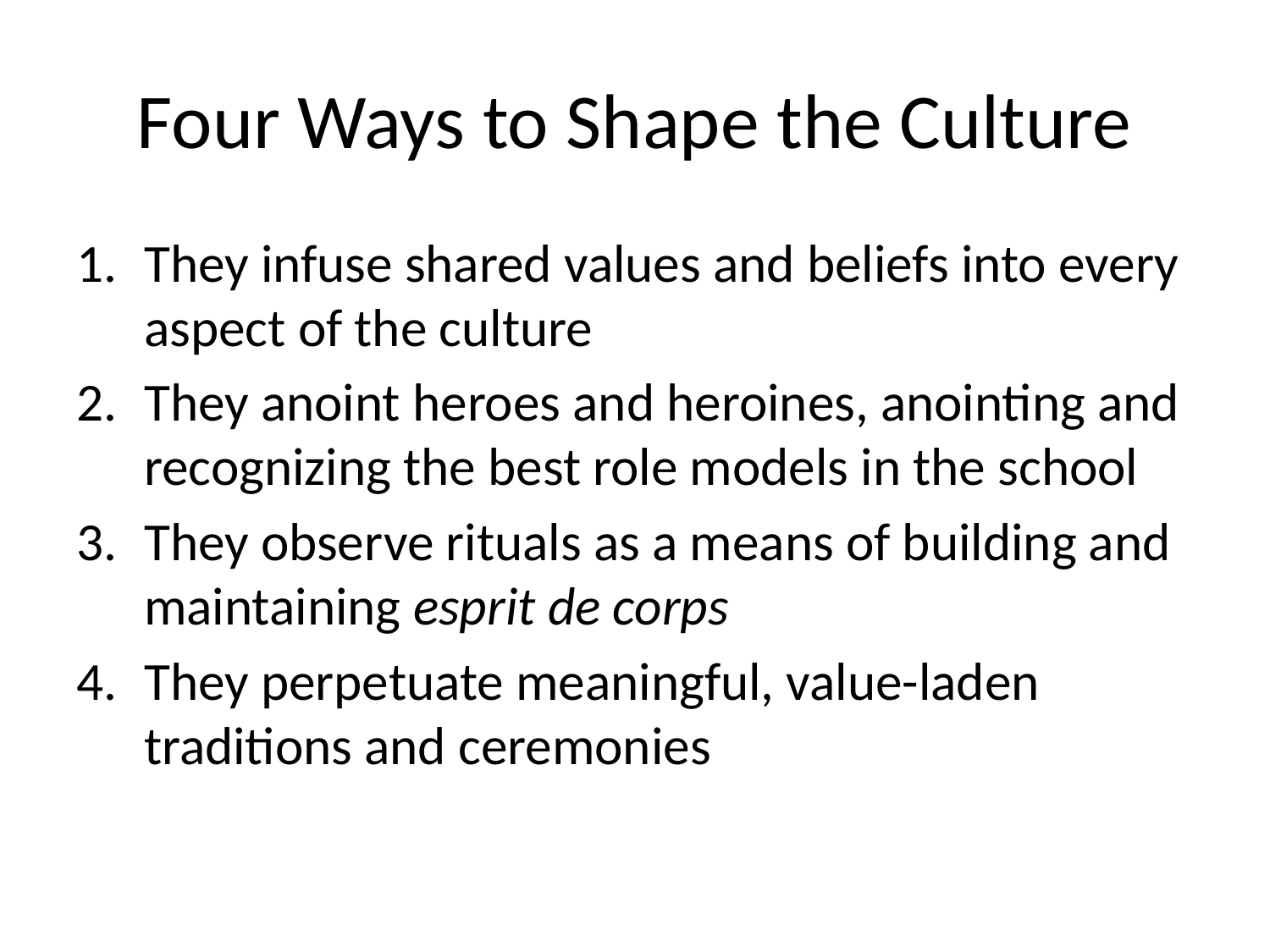

# Four Ways to Shape the Culture
They infuse shared values and beliefs into every aspect of the culture
They anoint heroes and heroines, anointing and recognizing the best role models in the school
They observe rituals as a means of building and maintaining esprit de corps
They perpetuate meaningful, value-laden traditions and ceremonies